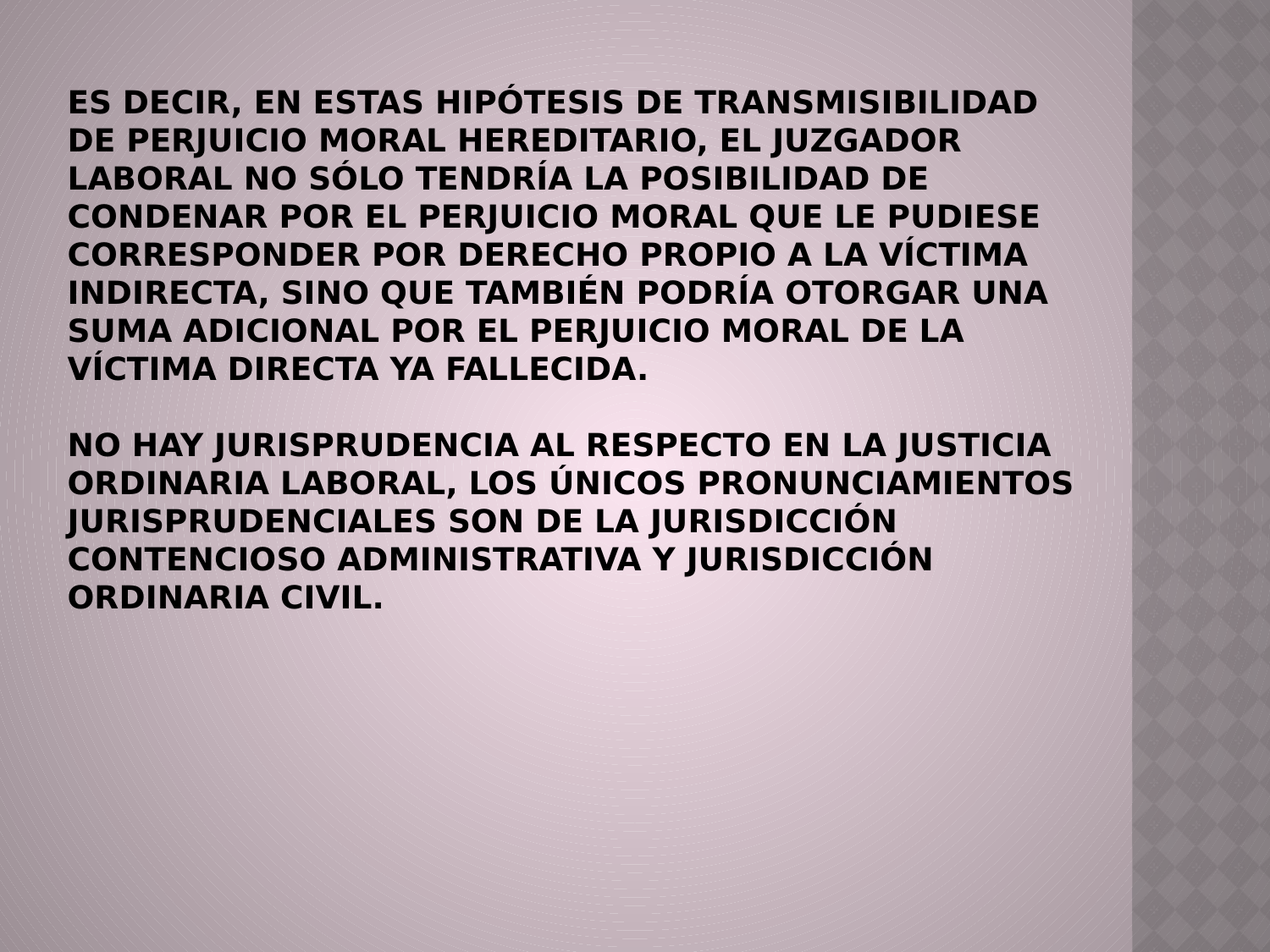

ES DECIR, EN ESTAS HIPÓTESIS DE TRANSMISIBILIDAD DE PERJUICIO MORAL HEREDITARIO, EL JUZGADOR LABORAL NO SÓLO TENDRÍA LA POSIBILIDAD DE CONDENAR POR EL PERJUICIO MORAL QUE LE PUDIESE CORRESPONDER POR DERECHO PROPIO A LA VÍCTIMA INDIRECTA, SINO QUE TAMBIÉN PODRÍA OTORGAR UNA SUMA ADICIONAL POR EL PERJUICIO MORAL DE LA VÍCTIMA DIRECTA YA FALLECIDA.

NO HAY JURISPRUDENCIA AL RESPECTO EN LA JUSTICIA ORDINARIA LABORAL, LOS ÚNICOS PRONUNCIAMIENTOS JURISPRUDENCIALES SON DE LA JURISDICCIÓN CONTENCIOSO ADMINISTRATIVA Y JURISDICCIÓN ORDINARIA CIVIL.